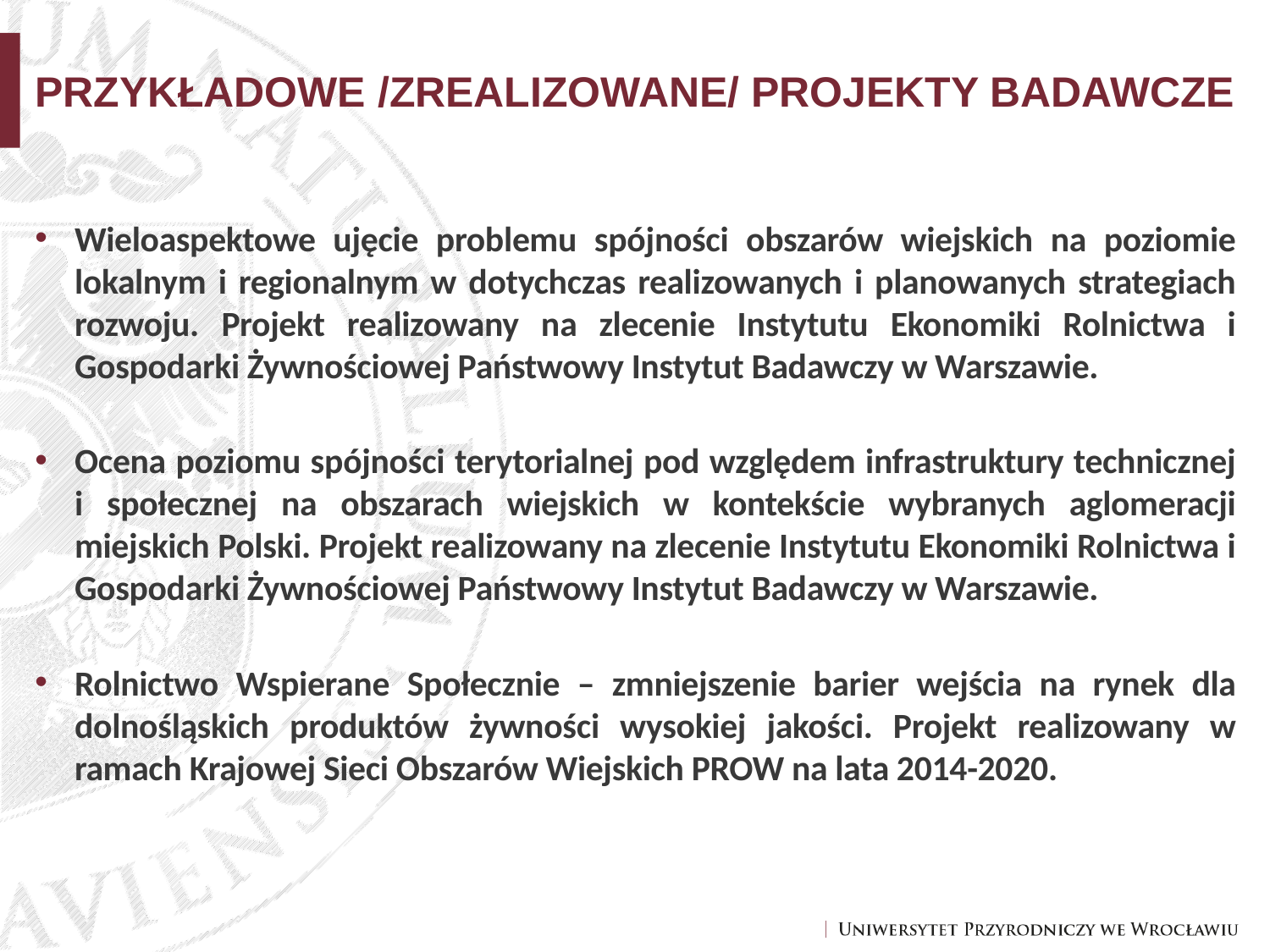

# PRZYKŁADOWE /ZREALIZOWANE/ PROJEKTY BADAWCZE
Wieloaspektowe ujęcie problemu spójności obszarów wiejskich na poziomie lokalnym i regionalnym w dotychczas realizowanych i planowanych strategiach rozwoju. Projekt realizowany na zlecenie Instytutu Ekonomiki Rolnictwa i Gospodarki Żywnościowej Państwowy Instytut Badawczy w Warszawie.

Ocena poziomu spójności terytorialnej pod względem infrastruktury technicznej i społecznej na obszarach wiejskich w kontekście wybranych aglomeracji miejskich Polski. Projekt realizowany na zlecenie Instytutu Ekonomiki Rolnictwa i Gospodarki Żywnościowej Państwowy Instytut Badawczy w Warszawie.

Rolnictwo Wspierane Społecznie – zmniejszenie barier wejścia na rynek dla dolnośląskich produktów żywności wysokiej jakości. Projekt realizowany w ramach Krajowej Sieci Obszarów Wiejskich PROW na lata 2014-2020.